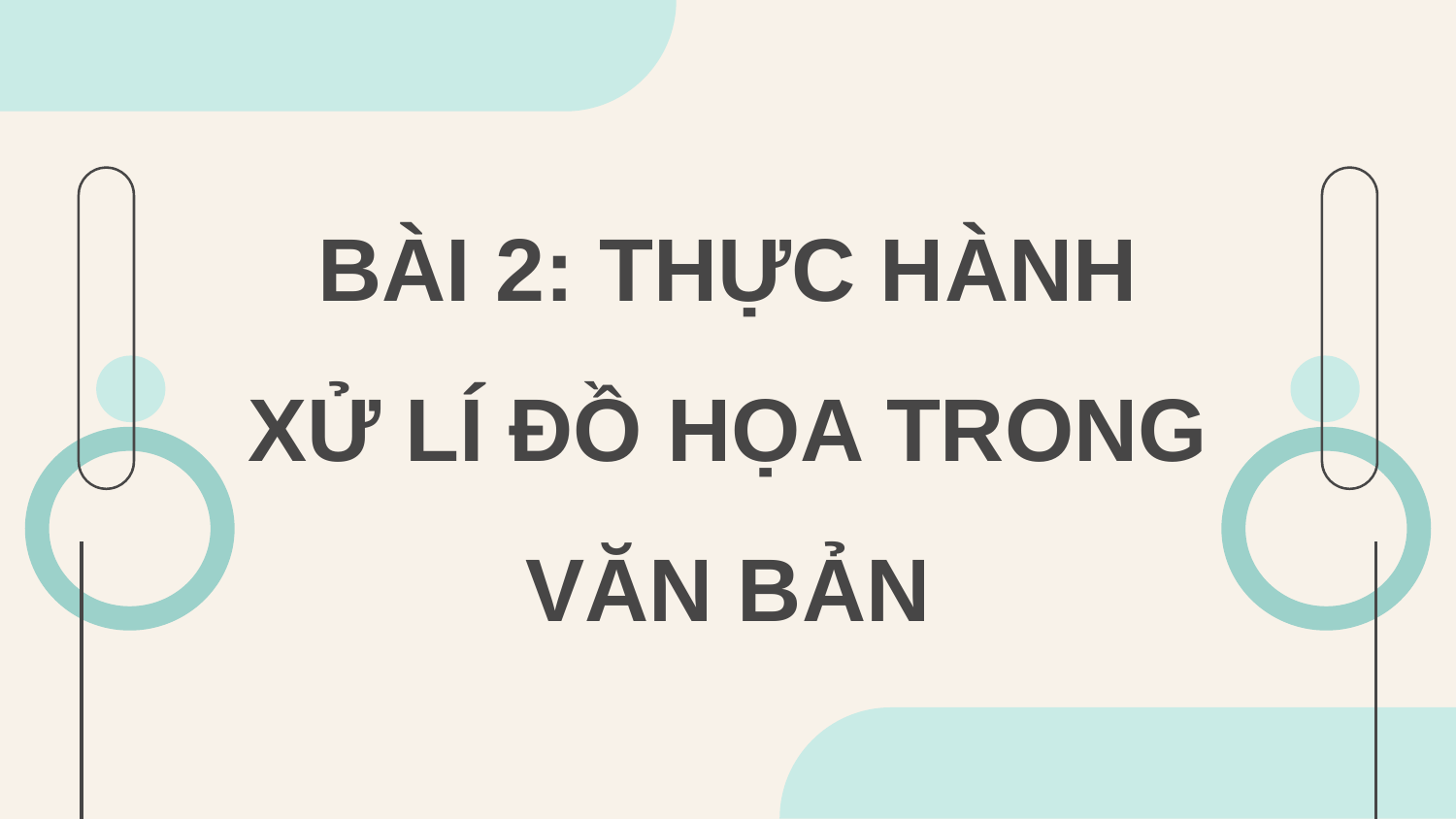

# BÀI 2: THỰC HÀNH XỬ LÍ ĐỒ HỌA TRONG VĂN BẢN